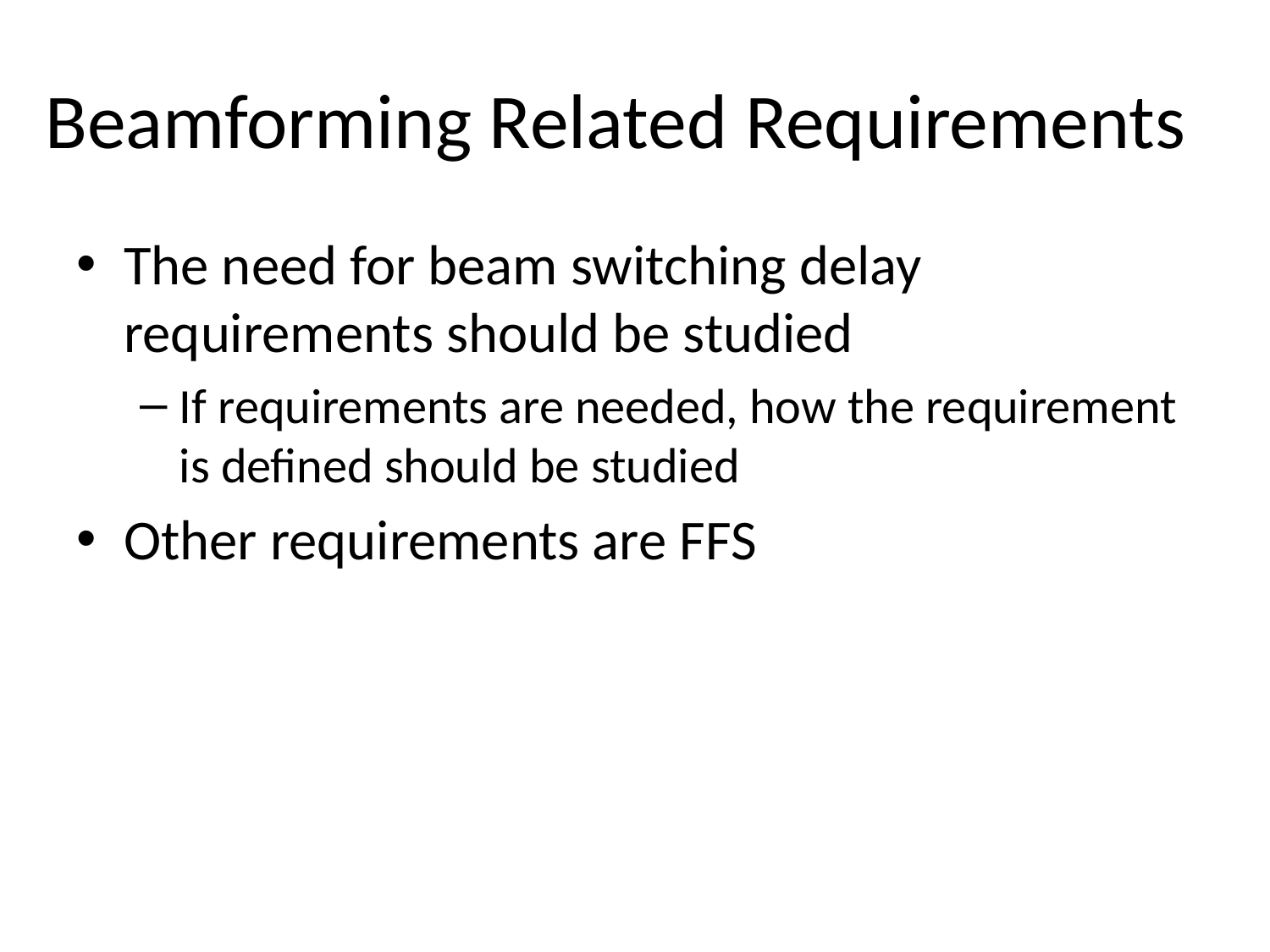

# Beamforming Related Requirements
The need for beam switching delay requirements should be studied
If requirements are needed, how the requirement is defined should be studied
Other requirements are FFS